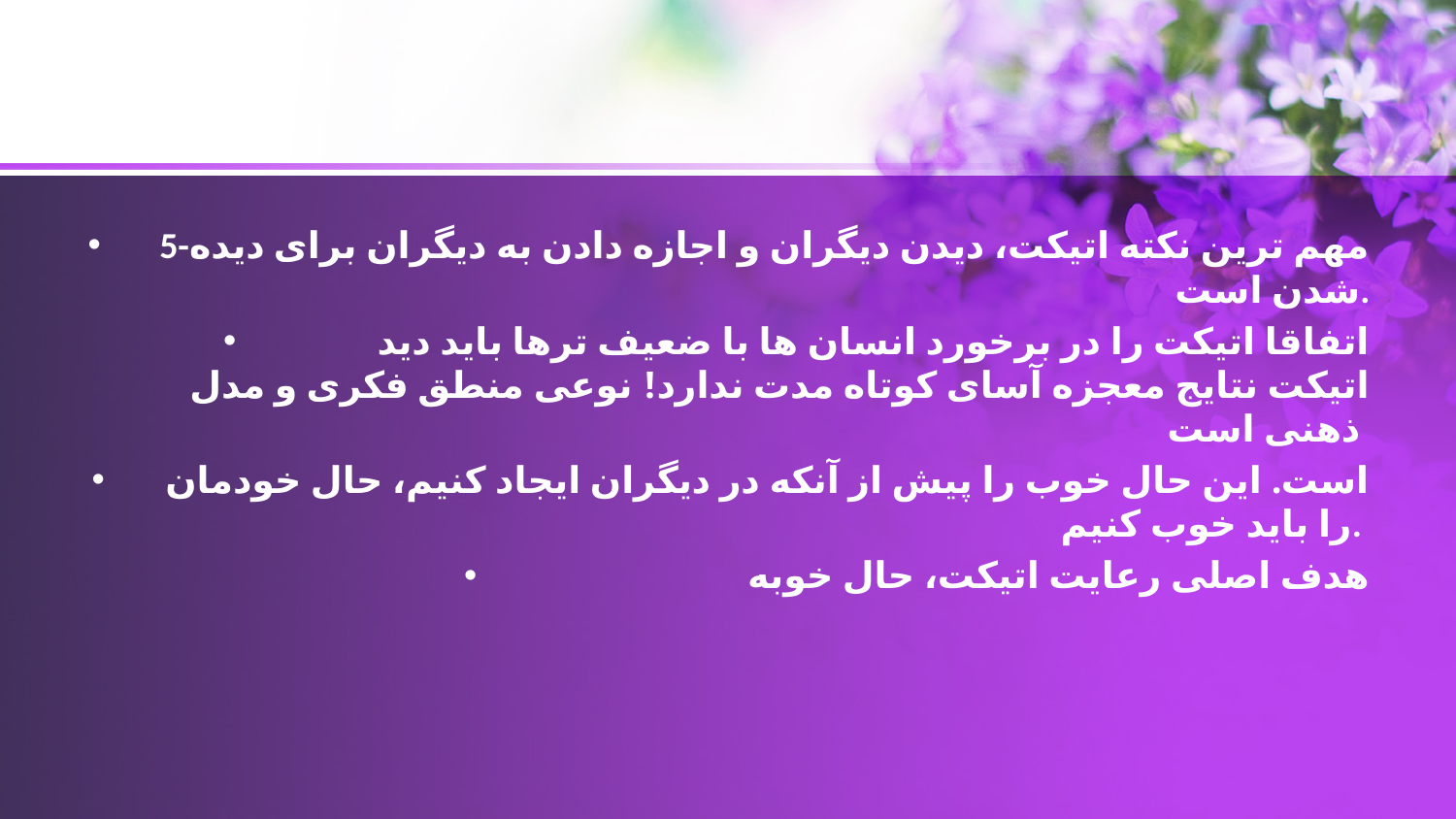

#
5-مهم ترين نکته اتیکت، ديدن ديگران و اجازه دادن به ديگران برای ديده شدن است.
اتفاقا اتیکت را در برخورد انسان ها با ضعیف ترها بايد ديد
اتیکت نتايج معجزه آسای کوتاه مدت ندارد! نوعی منطق فکری و مدل ذهنی است
است. اين حال خوب را پیش از آنکه در ديگران ايجاد کنیم، حال خودمان را بايد خوب کنیم.
 هدف اصلی رعايت اتیکت، حال خوبه